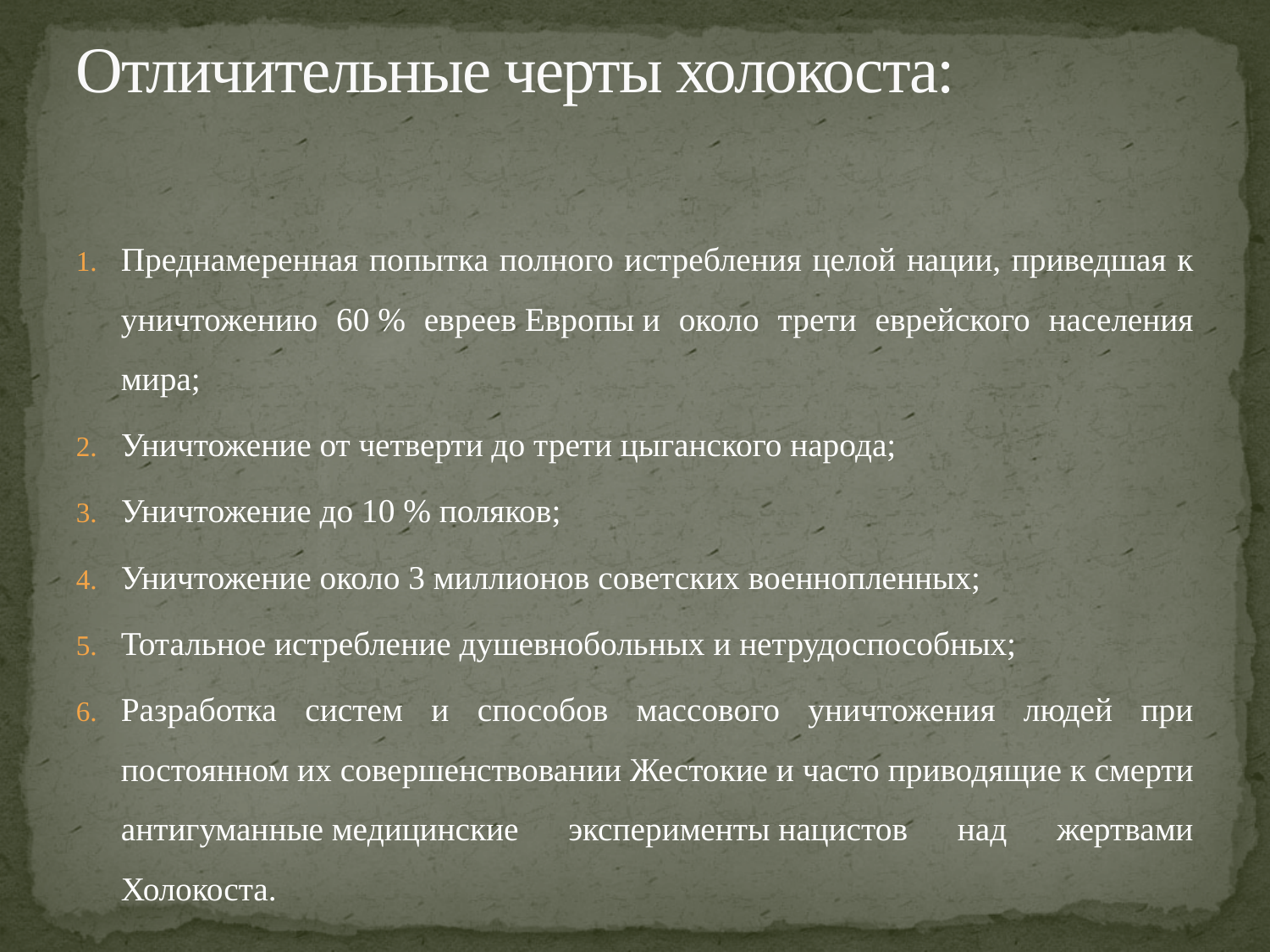

# Отличительные черты холокоста:
Преднамеренная попытка полного истребления целой нации, приведшая к уничтожению 60 % евреев Европы и около трети еврейского населения мира;
Уничтожение от четверти до трети цыганского народа;
Уничтожение до 10 % поляков;
Уничтожение около 3 миллионов советских военнопленных;
Тотальное истребление душевнобольных и нетрудоспособных;
Разработка систем и способов массового уничтожения людей при постоянном их совершенствовании Жестокие и часто приводящие к смерти антигуманные медицинские эксперименты нацистов над жертвами Холокоста.